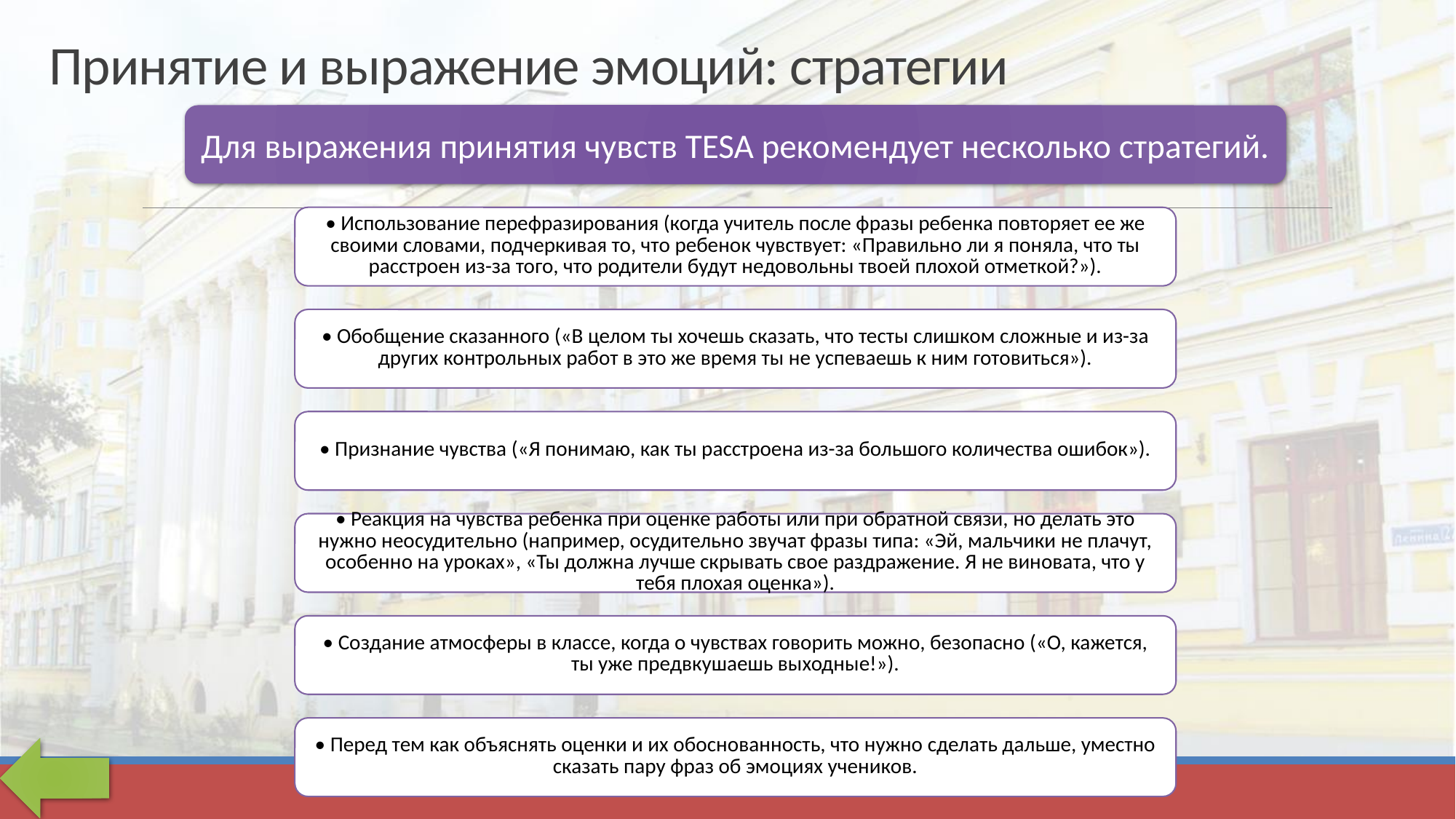

# Принятие и выражение эмоций: стратегии
Для выражения принятия чувств TESA рекомендует несколько стратегий.
• Использование перефразирования (когда учитель после фразы ребенка повторяет ее же своими словами, подчеркивая то, что ребенок чувствует: «Правильно ли я поняла, что ты расстроен из-за того, что родители будут недовольны твоей плохой отметкой?»).
• Обобщение сказанного («В целом ты хочешь сказать, что тесты слишком сложные и из-за других контрольных работ в это же время ты не успеваешь к ним готовиться»).
• Признание чувства («Я понимаю, как ты расстроена из-за большого количества ошибок»).
• Реакция на чувства ребенка при оценке работы или при обратной связи, но делать это нужно неосудительно (например, осудительно звучат фразы типа: «Эй, мальчики не плачут, особенно на уроках», «Ты должна лучше скрывать свое раздражение. Я не виновата, что у тебя плохая оценка»).
• Создание атмосферы в классе, когда о чувствах говорить можно, безопасно («О, кажется, ты уже предвкушаешь выходные!»).
• Перед тем как объяснять оценки и их обоснованность, что нужно сделать дальше, уместно сказать пару фраз об эмоциях учеников.